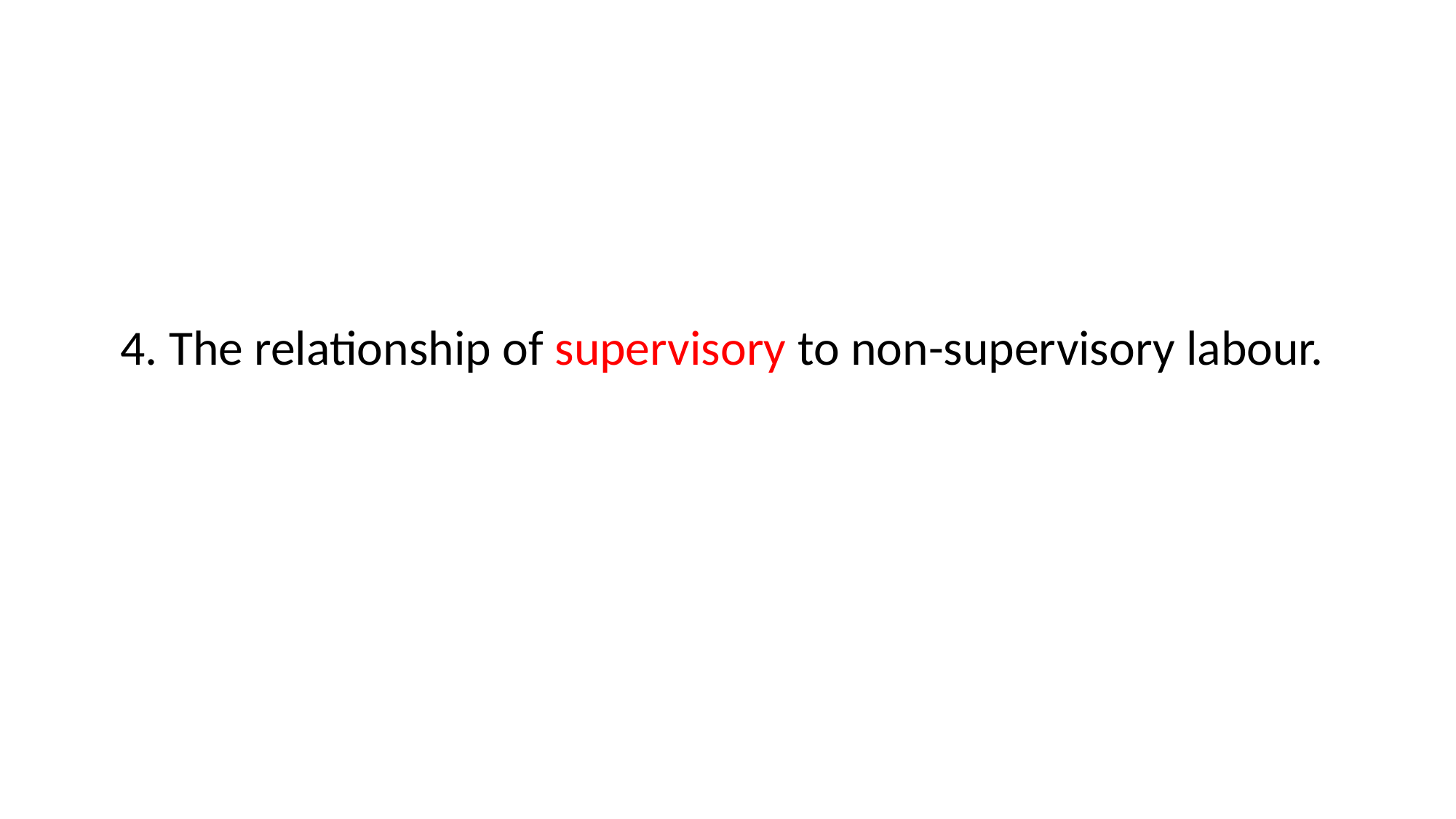

# 4. The relationship of supervisory to non-supervisory labour.